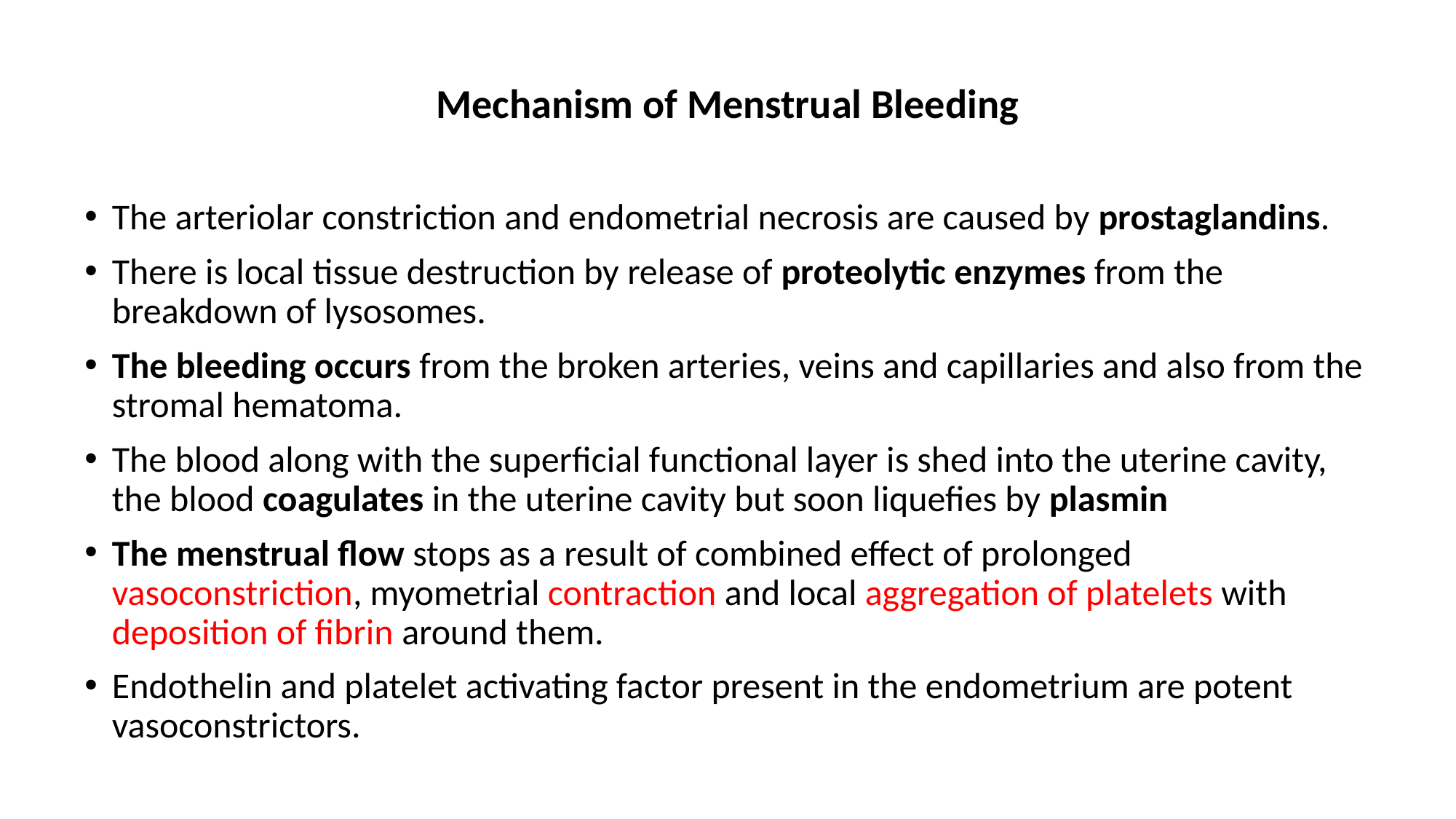

# Mechanism of Menstrual Bleeding
The arteriolar constriction and endometrial necrosis are caused by prostaglandins.
There is local tissue destruction by release of proteolytic enzymes from the breakdown of lysosomes.
The bleeding occurs from the broken arteries, veins and capillaries and also from the stromal hematoma.
The blood along with the superficial functional layer is shed into the uterine cavity,
the blood coagulates in the uterine cavity but soon liquefies by plasmin
The menstrual flow stops as a result of combined effect of prolonged vasoconstriction, myometrial contraction and local aggregation of platelets with deposition of fibrin around them.
Endothelin and platelet activating factor present in the endometrium are potent vasoconstrictors.